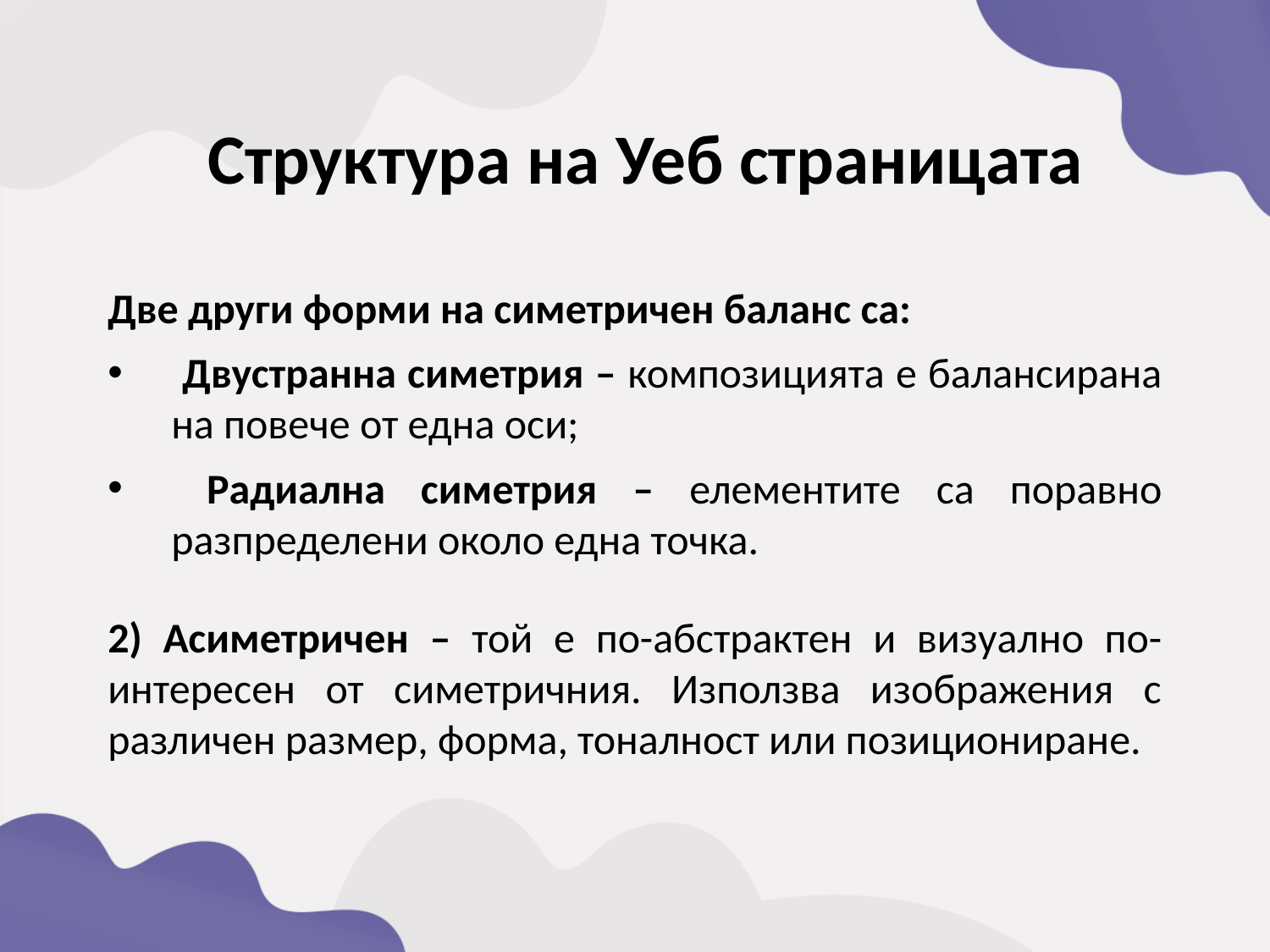

Структура на Уеб страницата

Две други форми на симетричен баланс са:
 Двустранна симетрия – композицията е балансирана на повече от една оси;
 Радиална симетрия – елементите са поравно разпределени около една точка.

2) Асиметричен – той е по-абстрактен и визуално по-интересен от симетричния. Използва изображения с различен размер, форма, тоналност или позициониране.